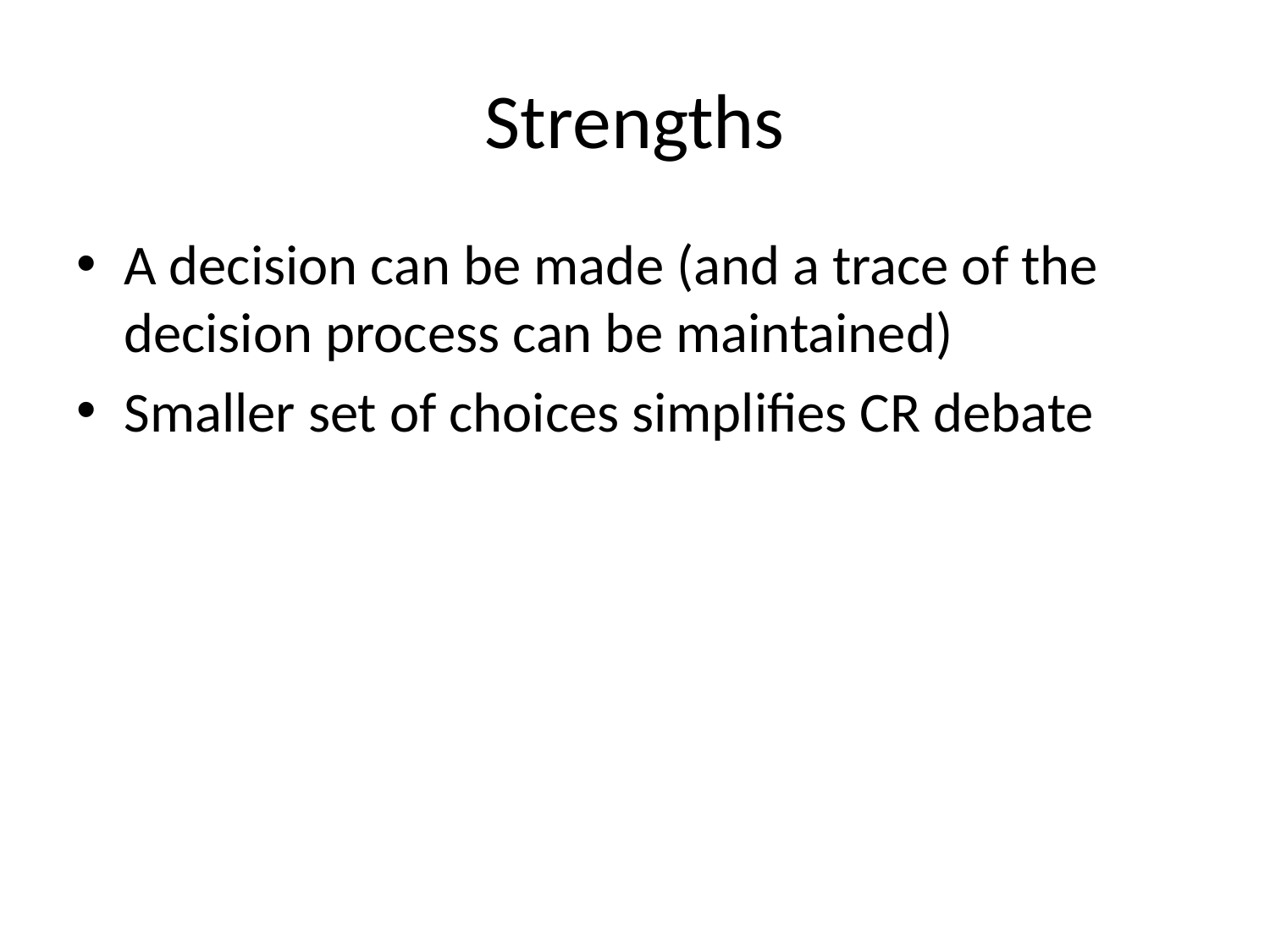

# Strengths
A decision can be made (and a trace of the decision process can be maintained)
Smaller set of choices simplifies CR debate